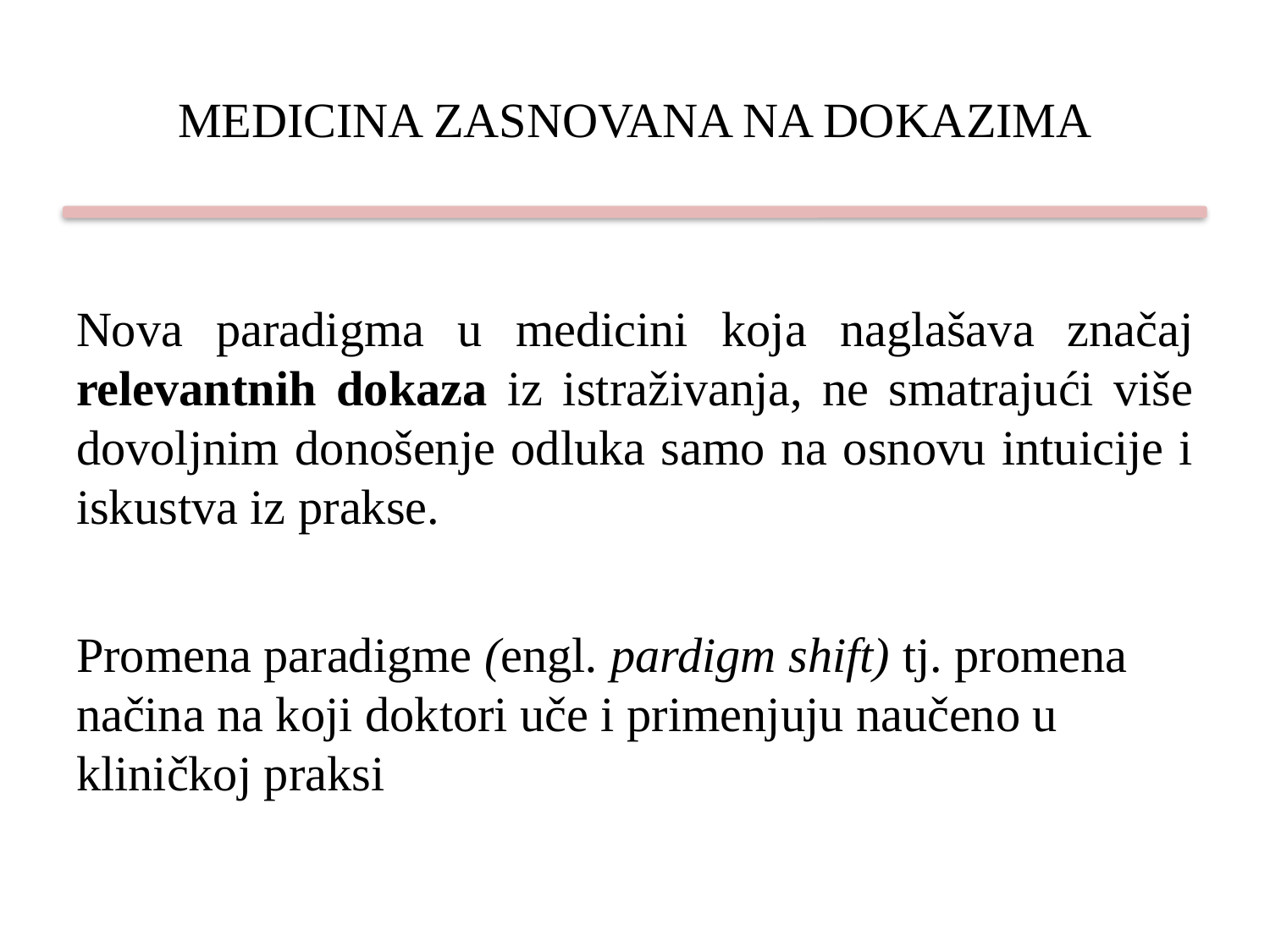

# MEDICINA ZASNOVANA NA DOKAZIMA

Nova paradigma u medicini koja naglašava značaj relevantnih dokaza iz istraživanja, ne smatrajući više dovoljnim donošenje odluka samo na osnovu intuicije i iskustva iz prakse.

Promena paradigme (engl. pardigm shift) tj. promena načina na koji doktori uče i primenjuju naučeno u kliničkoj praksi